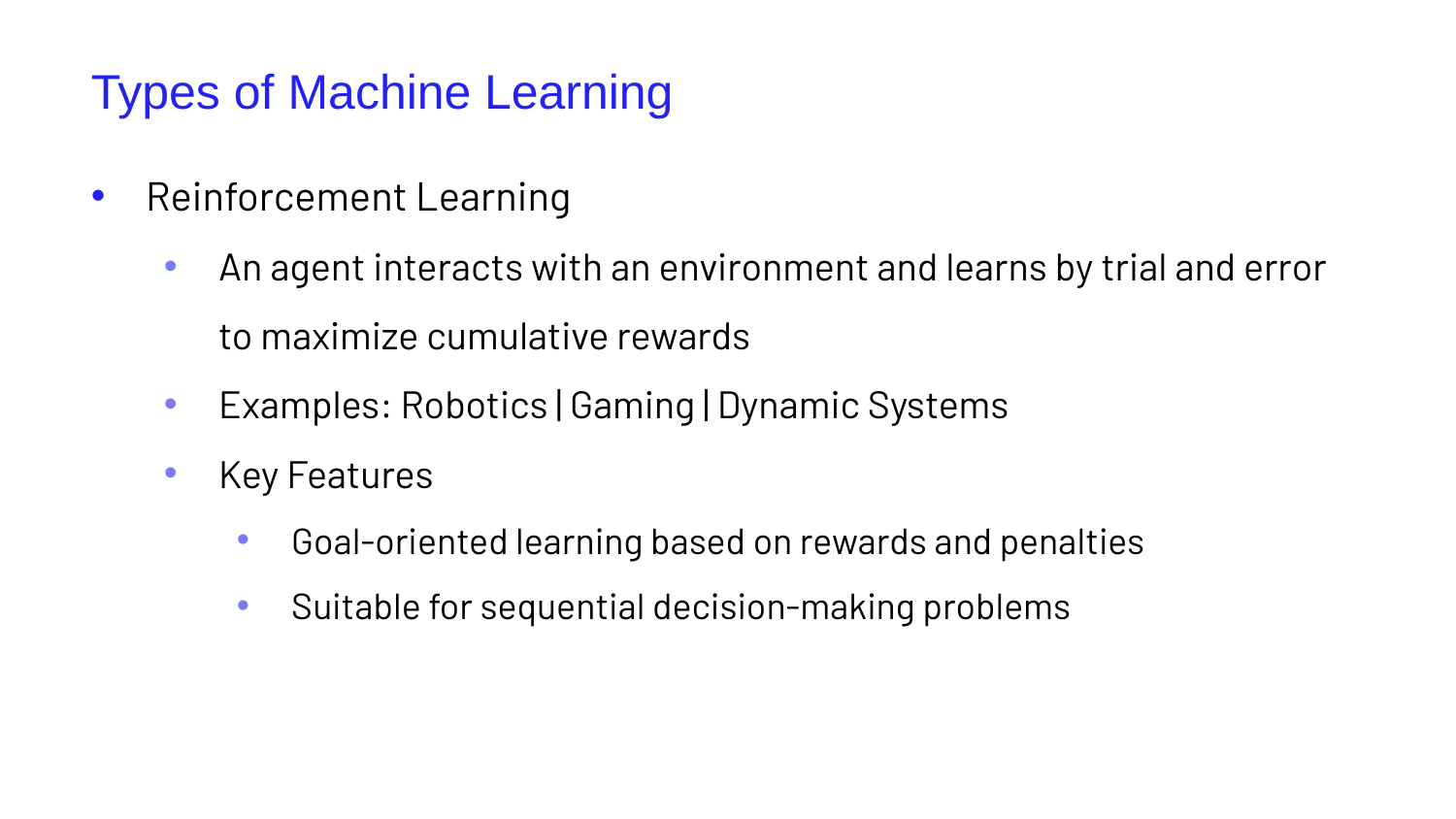

Types of Machine Learning
Reinforcement Learning
An agent interacts with an environment and learns by trial and error to maximize cumulative rewards
Examples: Robotics | Gaming | Dynamic Systems
Key Features
Goal-oriented learning based on rewards and penalties
Suitable for sequential decision-making problems